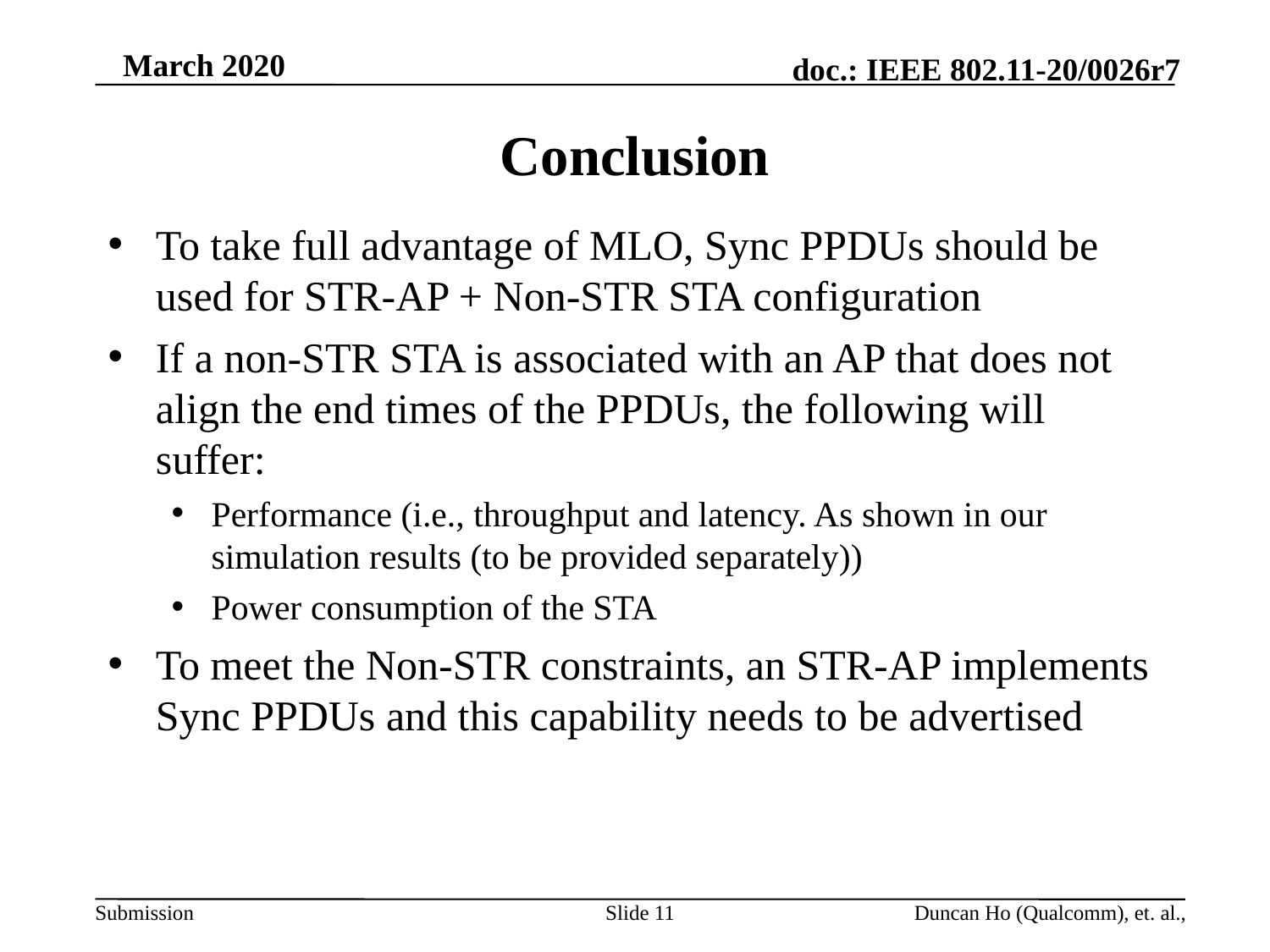

# Conclusion
To take full advantage of MLO, Sync PPDUs should be used for STR-AP + Non-STR STA configuration
If a non-STR STA is associated with an AP that does not align the end times of the PPDUs, the following will suffer:
Performance (i.e., throughput and latency. As shown in our simulation results (to be provided separately))
Power consumption of the STA
To meet the Non-STR constraints, an STR-AP implements Sync PPDUs and this capability needs to be advertised
Slide 11
Duncan Ho (Qualcomm), et. al.,